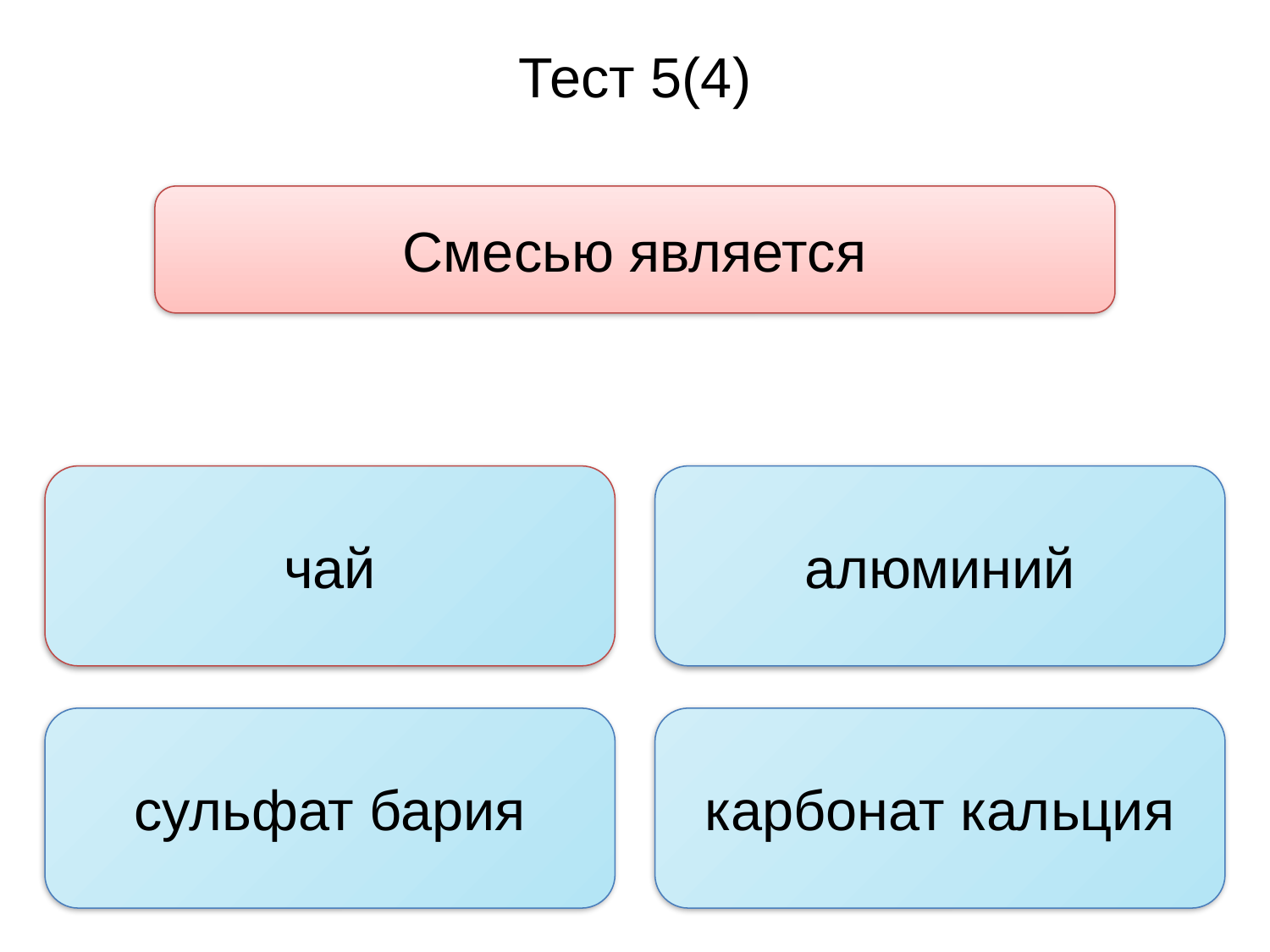

Тест 5(4)
Смесью является
чай
алюминий
сульфат бария
карбонат кальция